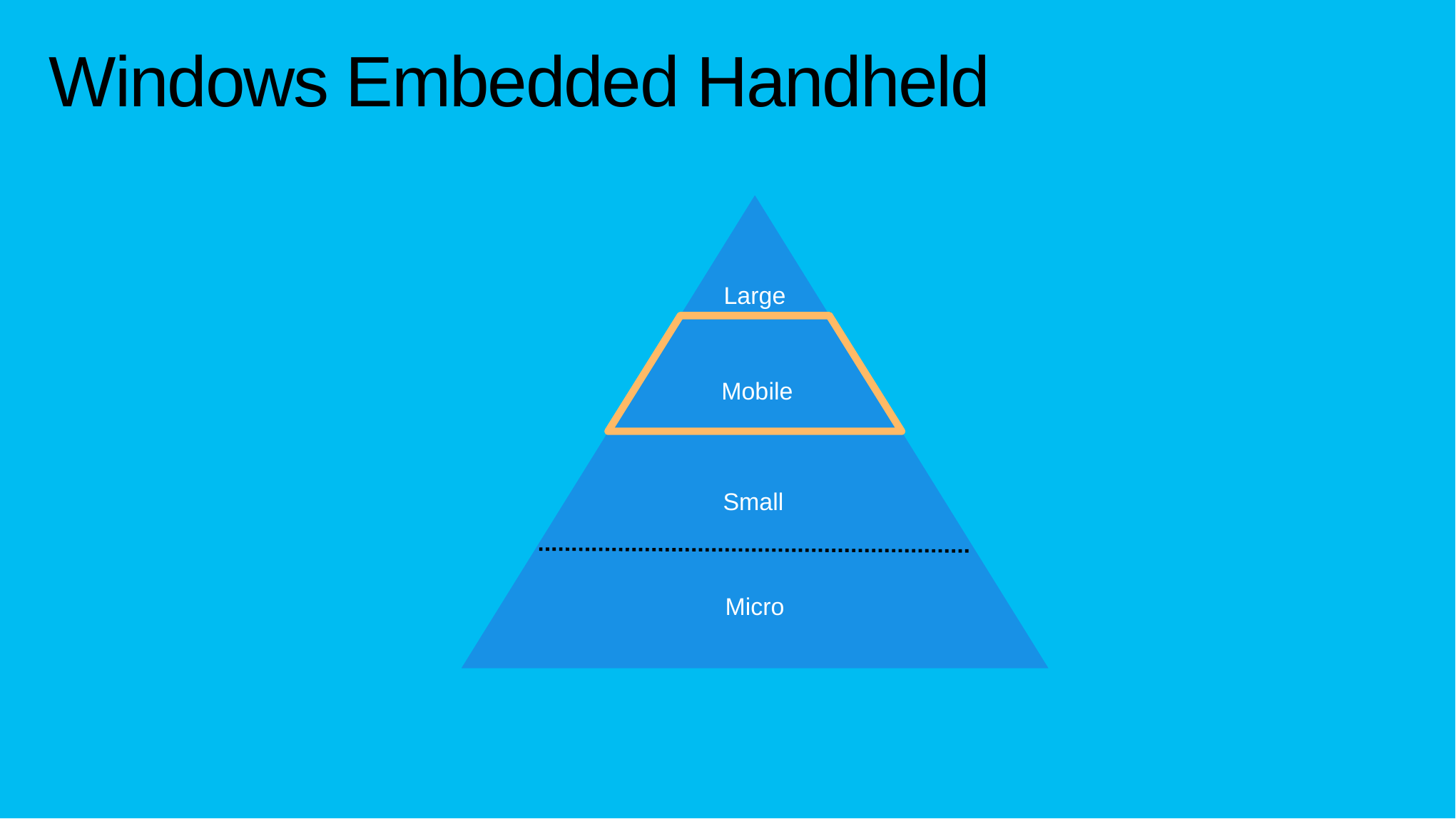

# Windows Embedded Handheld

Large
Mobile
Small
Micro